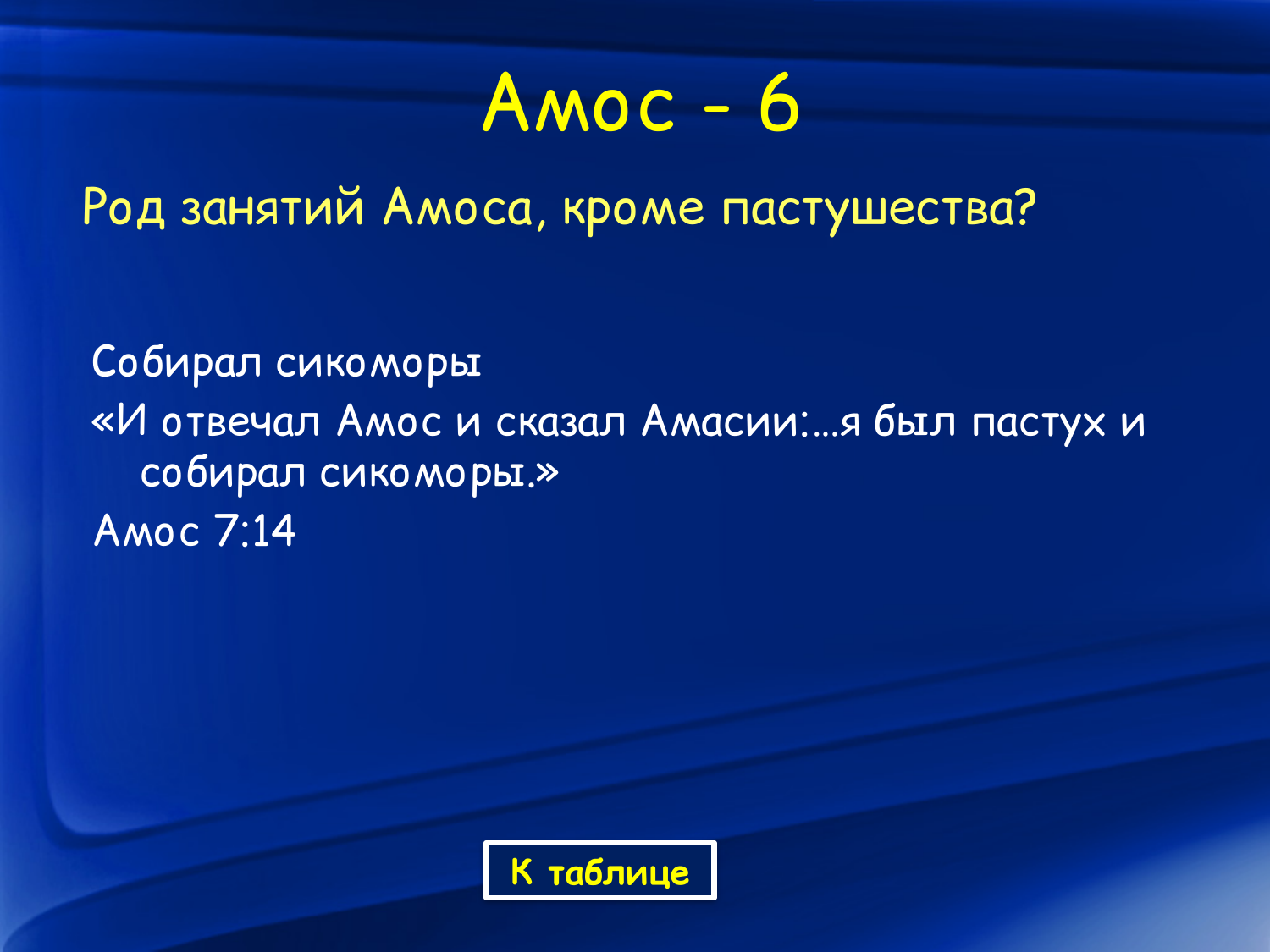

# Амос - 6
Род занятий Амоса, кроме пастушества?
Собирал сикоморы
«И отвечал Амос и сказал Амасии:…я был пастух и собирал сикоморы.»
Амос 7:14
К таблице